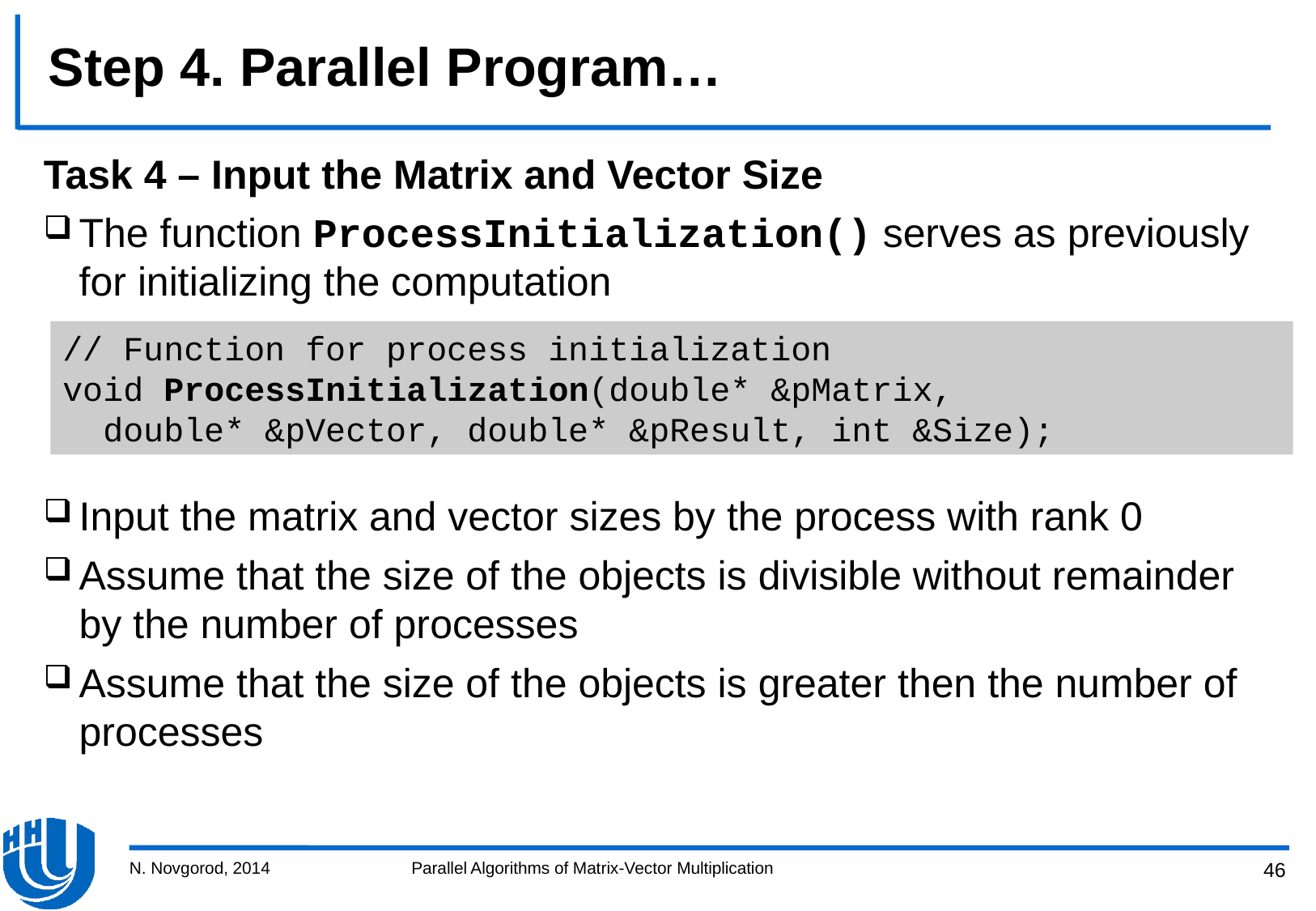

# Step 4. Parallel Program…
Task 4 – Input the Matrix and Vector Size
The function ProcessInitialization() serves as previously for initializing the computation

Input the matrix and vector sizes by the process with rank 0
Assume that the size of the objects is divisible without remainder by the number of processes
Assume that the size of the objects is greater then the number of processes
// Function for process initialization
void ProcessInitialization(double* &pMatrix,
  double* &pVector, double* &pResult, int &Size);
N. Novgorod, 2014
Parallel Algorithms of Matrix-Vector Multiplication
46